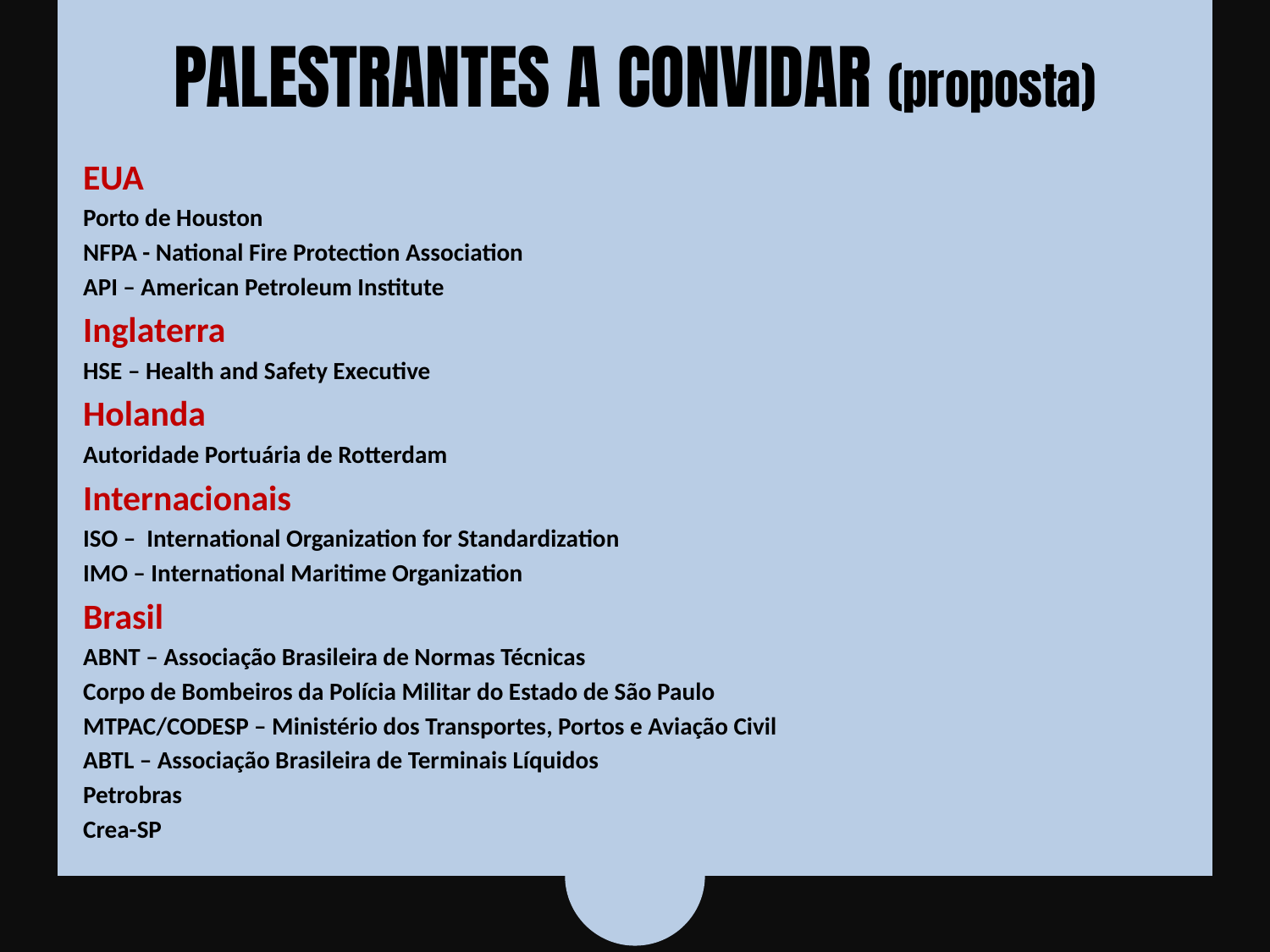

# PALESTRANTES A CONVIDAR (proposta)
EUA
Porto de Houston
NFPA - National Fire Protection Association
API – American Petroleum Institute
Inglaterra
HSE – Health and Safety Executive
Holanda
Autoridade Portuária de Rotterdam
Internacionais
ISO –  International Organization for Standardization
IMO – International Maritime Organization
Brasil
ABNT – Associação Brasileira de Normas Técnicas
Corpo de Bombeiros da Polícia Militar do Estado de São Paulo
MTPAC/CODESP – Ministério dos Transportes, Portos e Aviação Civil
ABTL – Associação Brasileira de Terminais Líquidos
Petrobras
Crea-SP